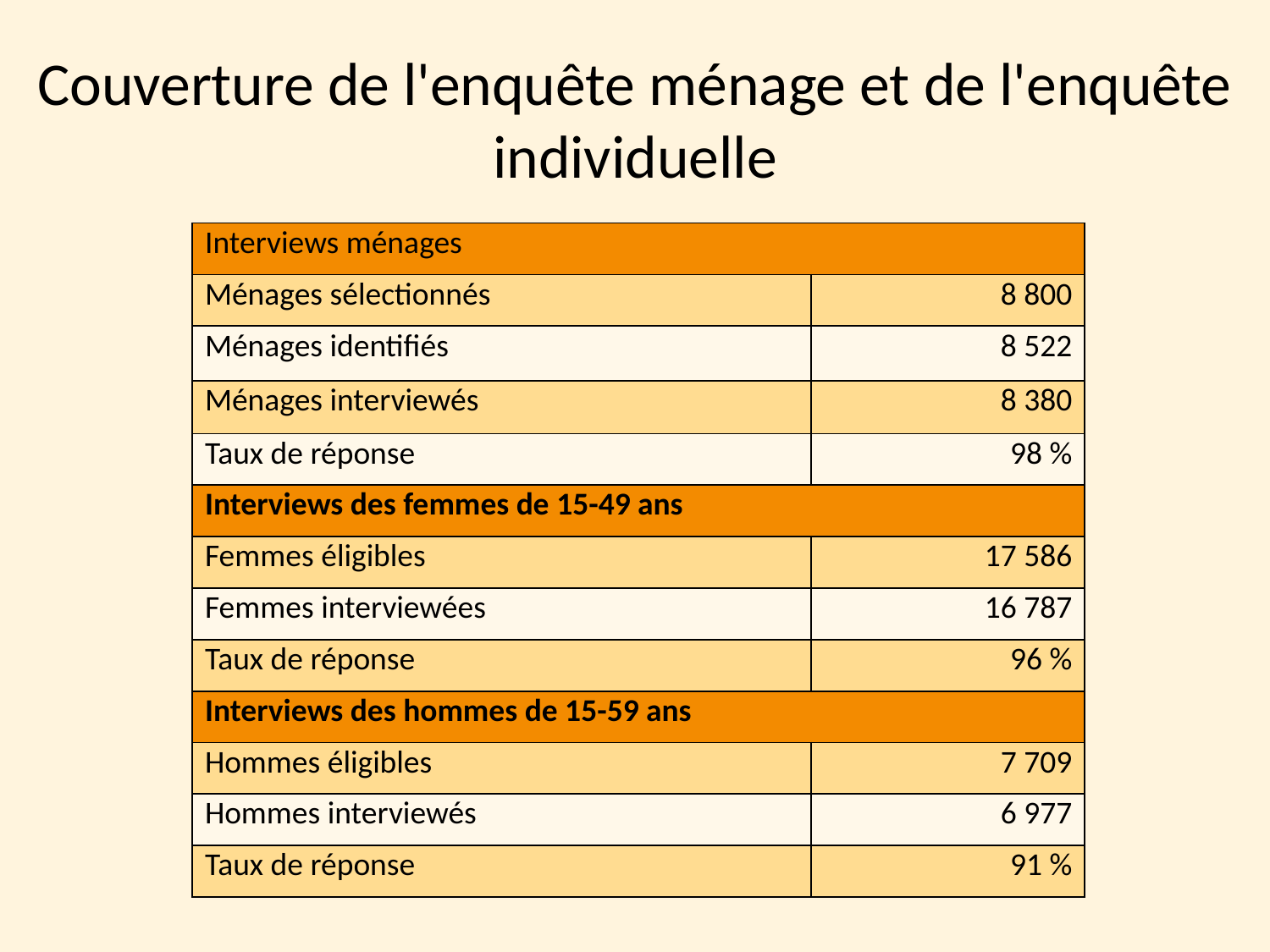

# Couverture de l'enquête ménage et de l'enquête individuelle
| Interviews ménages |  |
| --- | --- |
| Ménages sélectionnés | 8 800 |
| Ménages identifiés | 8 522 |
| Ménages interviewés | 8 380 |
| Taux de réponse | 98 % |
| Interviews des femmes de 15-49 ans |  |
| Femmes éligibles | 17 586 |
| Femmes interviewées | 16 787 |
| Taux de réponse | 96 % |
| Interviews des hommes de 15-59 ans |  |
| Hommes éligibles | 7 709 |
| Hommes interviewés | 6 977 |
| Taux de réponse | 91 % |